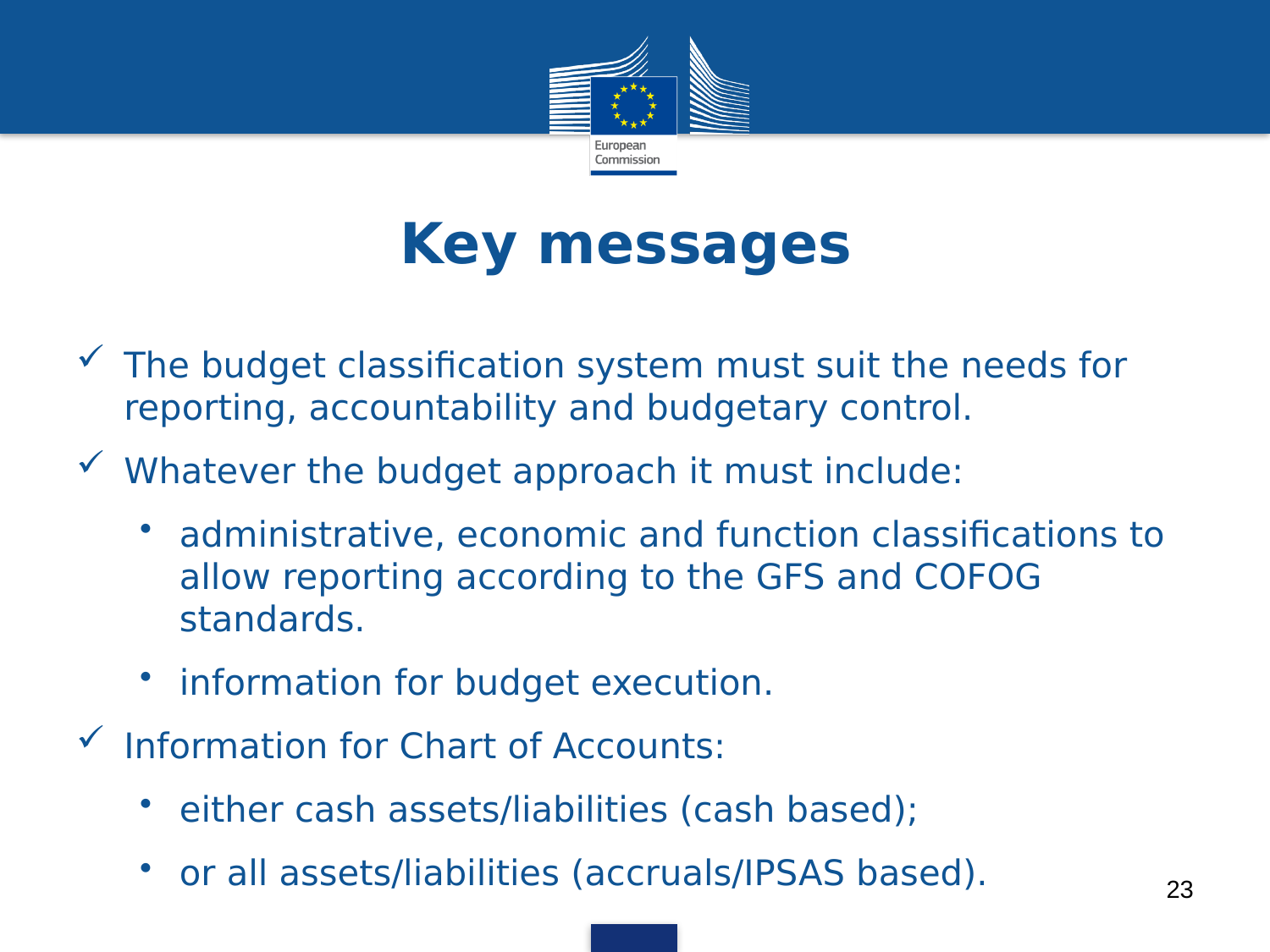

# Key messages
The budget classification system must suit the needs for reporting, accountability and budgetary control.
Whatever the budget approach it must include:
administrative, economic and function classifications to allow reporting according to the GFS and COFOG standards.
information for budget execution.
Information for Chart of Accounts:
either cash assets/liabilities (cash based);
or all assets/liabilities (accruals/IPSAS based).
23